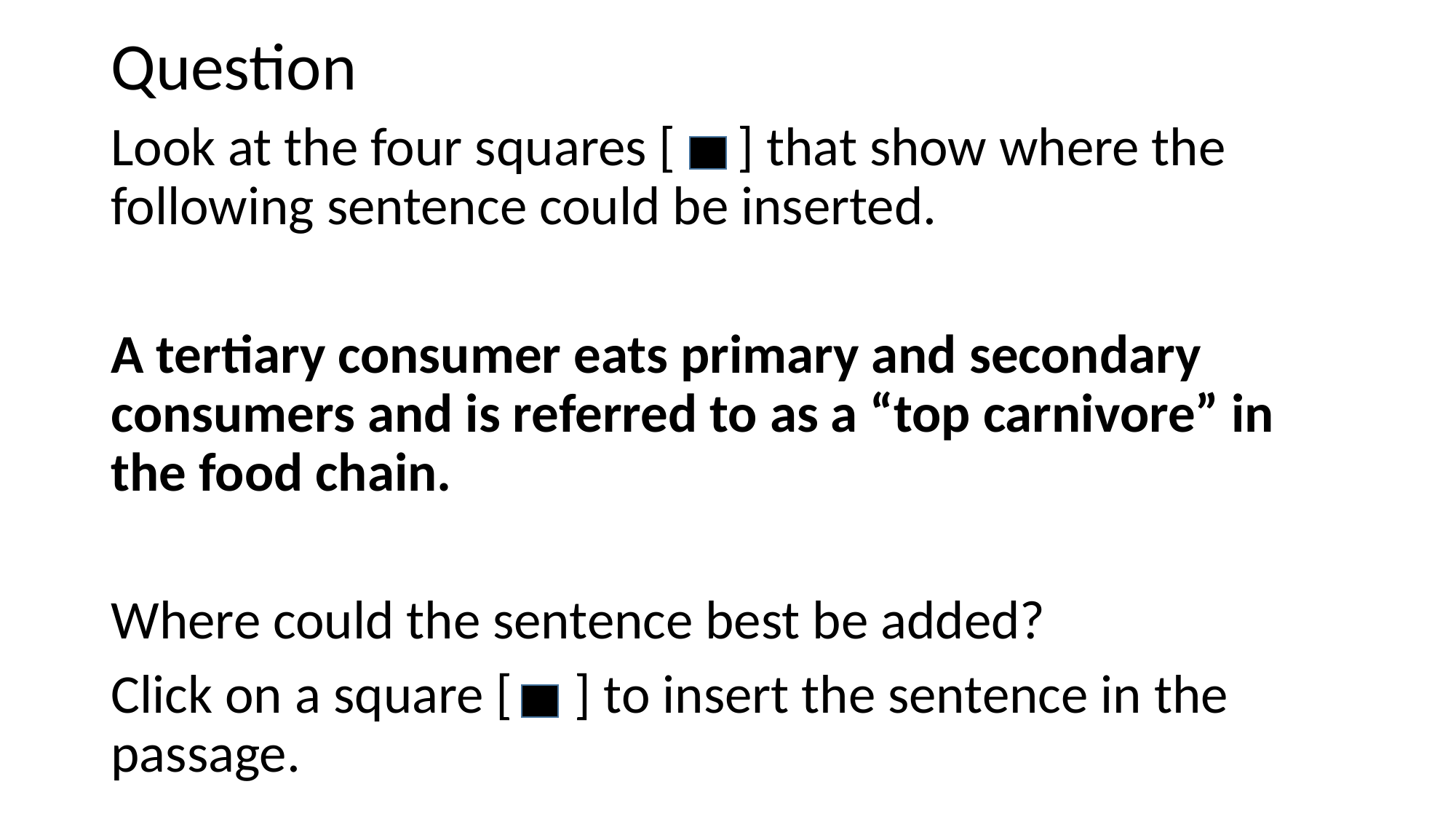

# Question
Look at the four squares [     ] that show where the following sentence could be inserted.

A tertiary consumer eats primary and secondary consumers and is referred to as a “top carnivore” in the food chain.

Where could the sentence best be added?
Click on a square [     ] to insert the sentence in the passage.